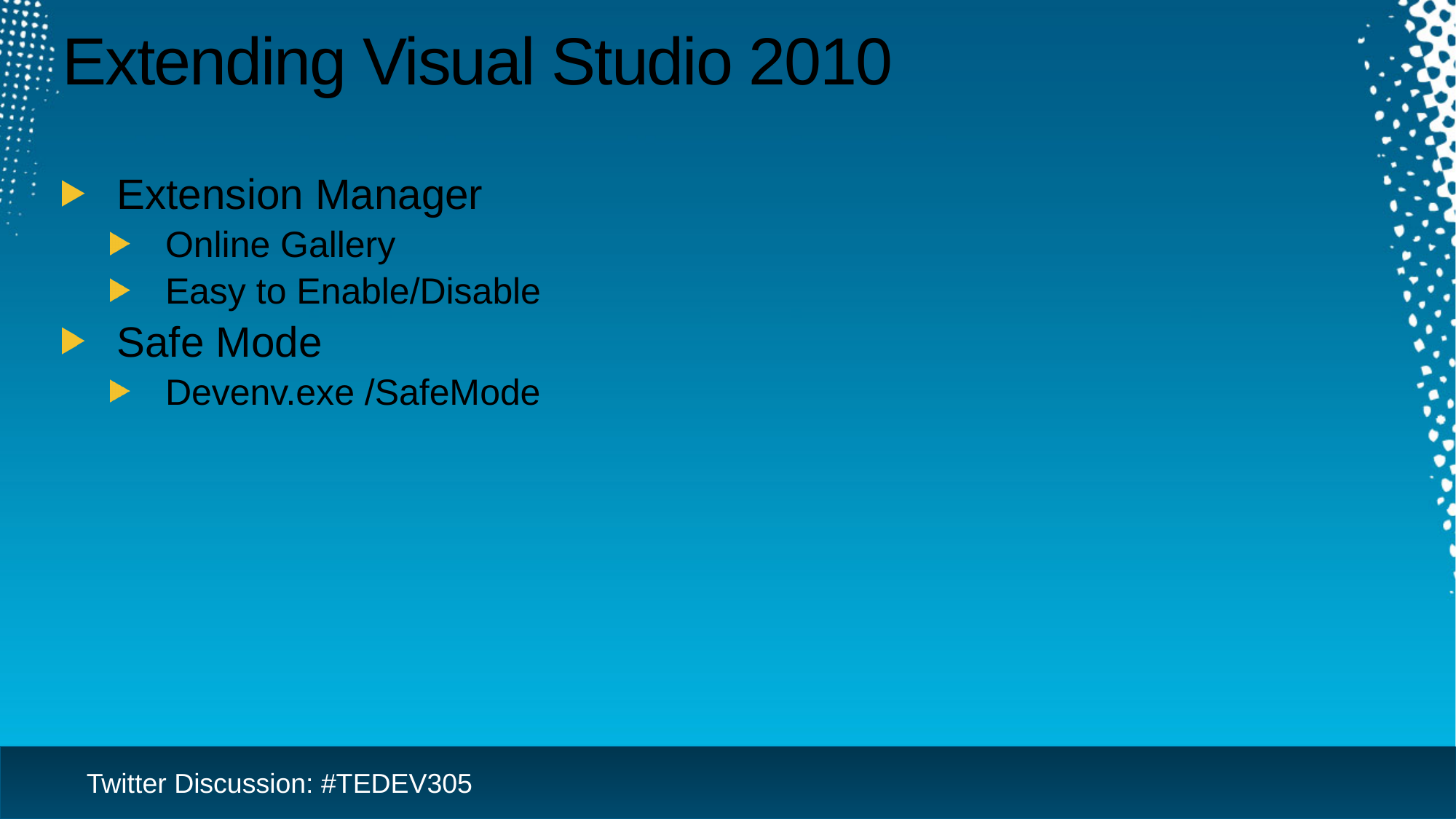

# Extending Visual Studio 2010
Extension Manager
Online Gallery
Easy to Enable/Disable
Safe Mode
Devenv.exe /SafeMode

Twitter Discussion: #TEDEV305